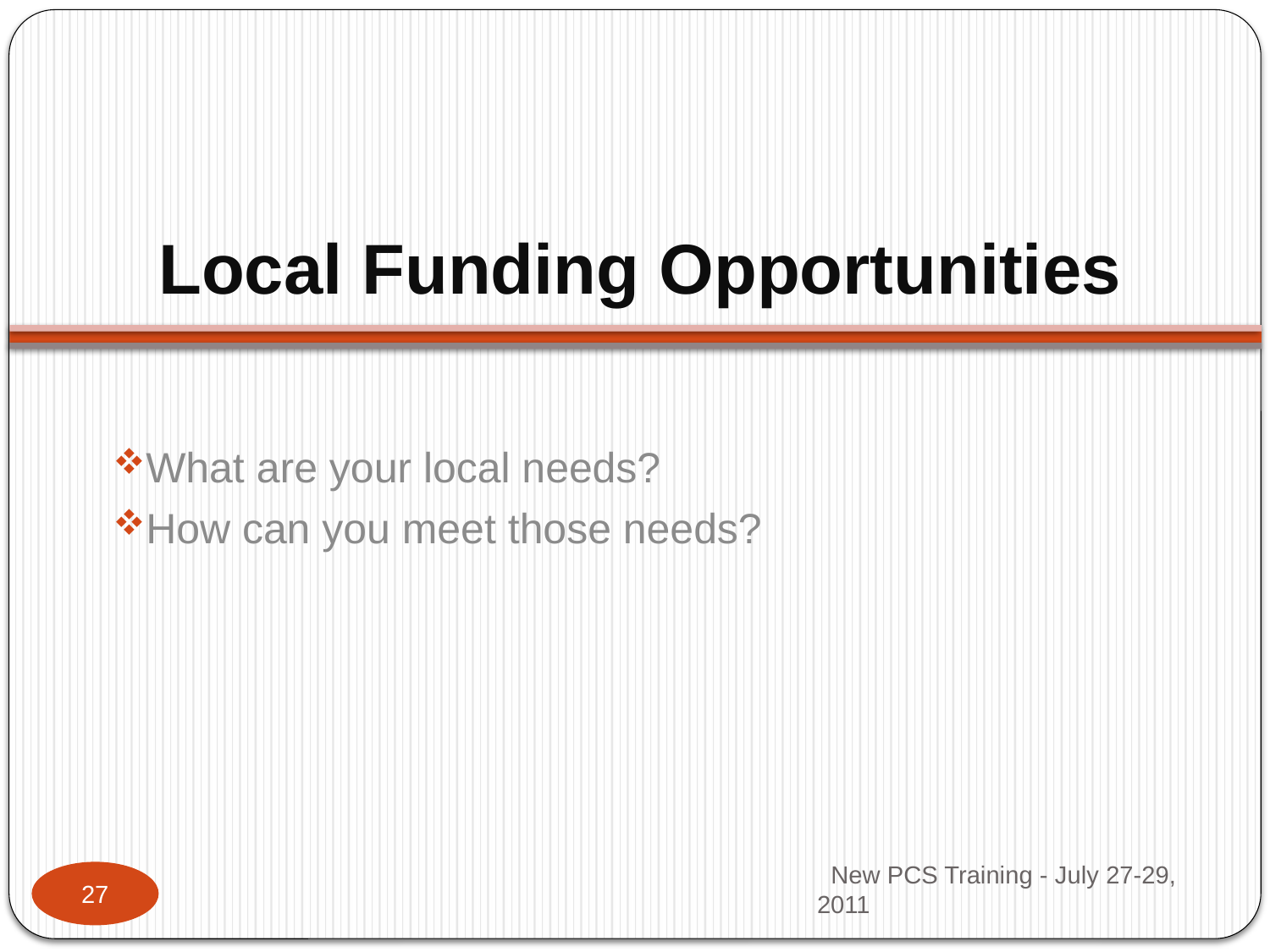

# Local Funding Opportunities
What are your local needs?
How can you meet those needs?
  New PCS Training - July 27-29, 2011
27